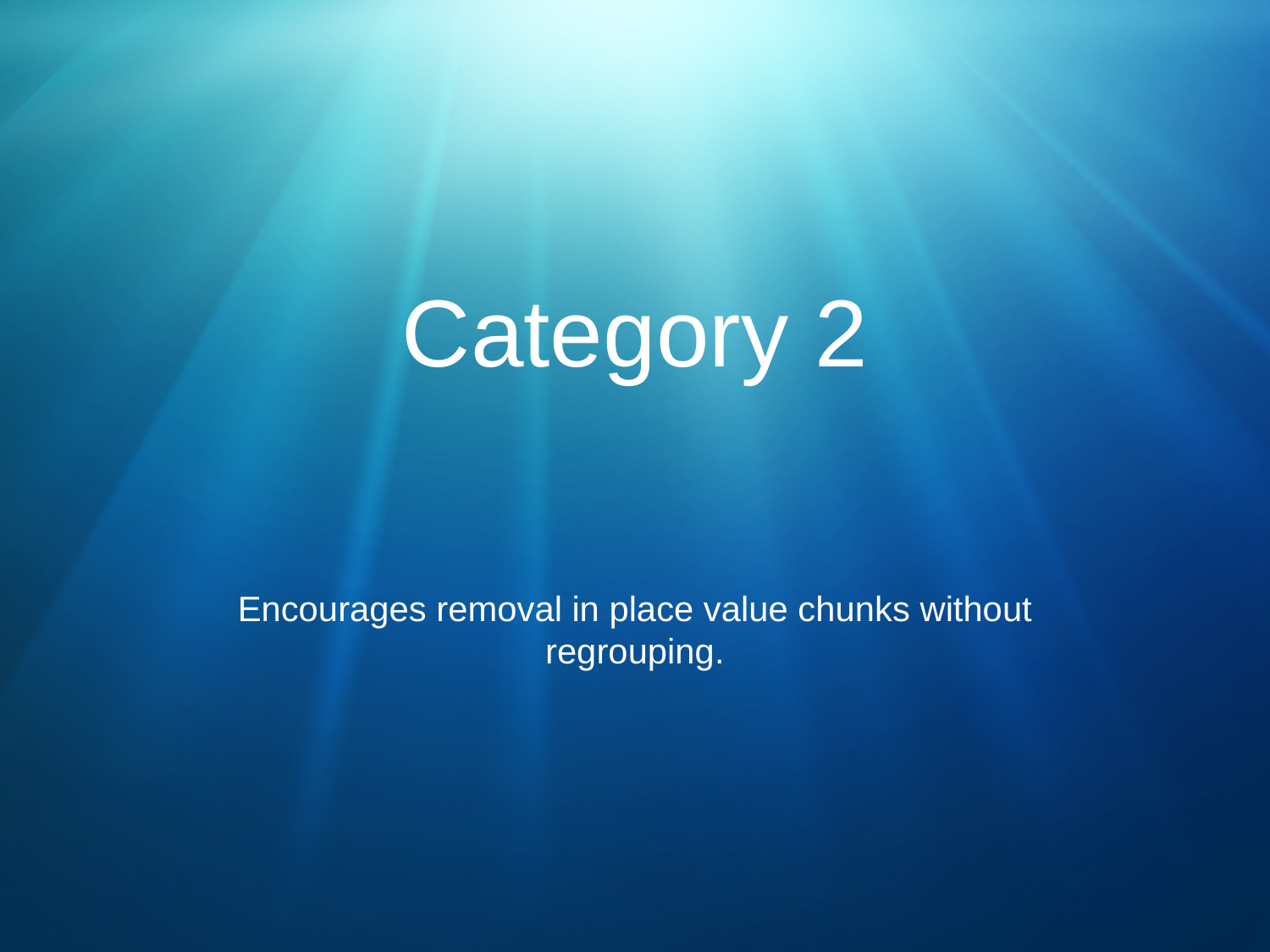

# Category 2
Encourages removal in place value chunks without regrouping.